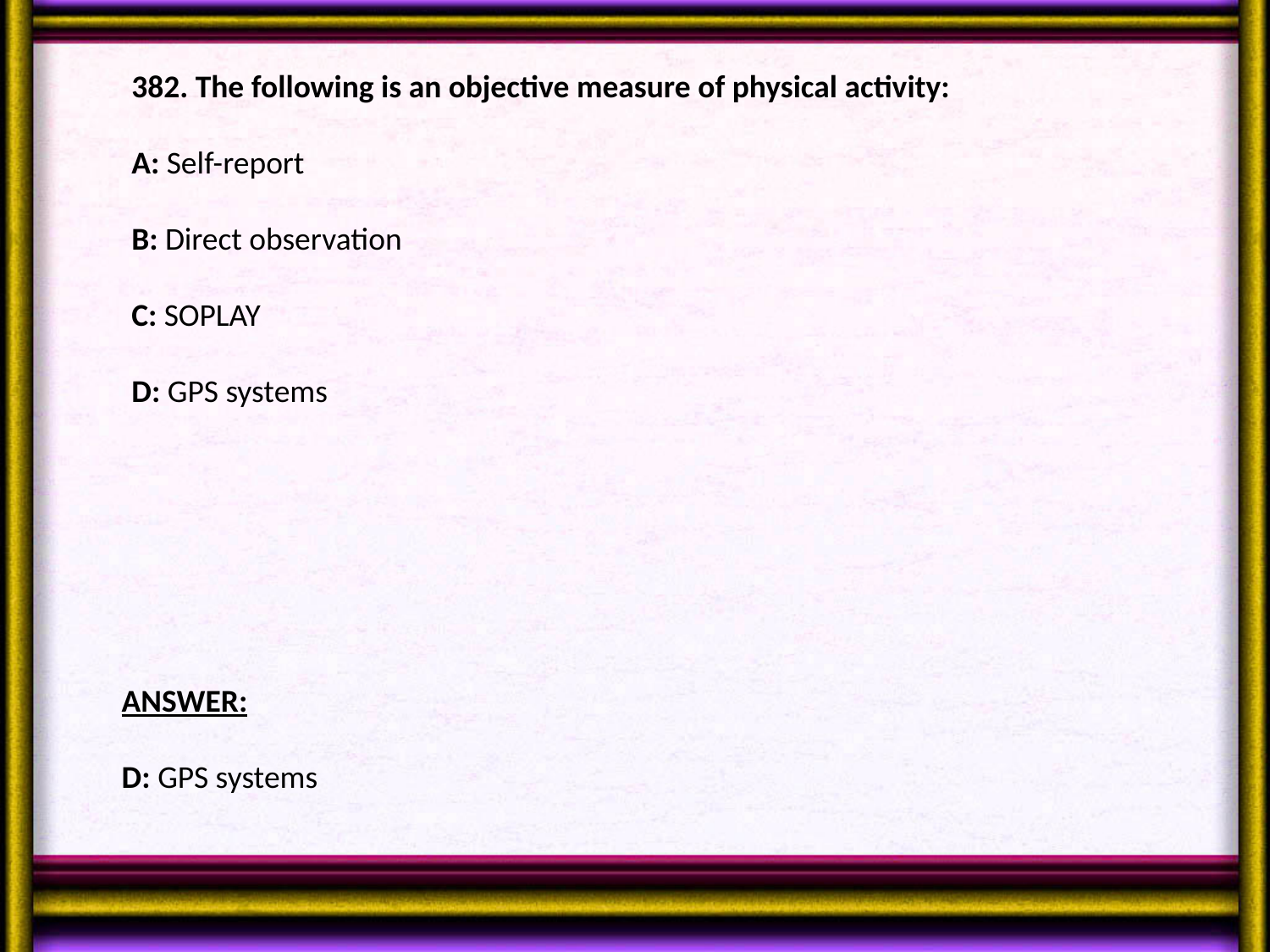

382. The following is an objective measure of physical activity:

A: Self-report

B: Direct observation

C: SOPLAY

D: GPS systems
ANSWER:

D: GPS systems